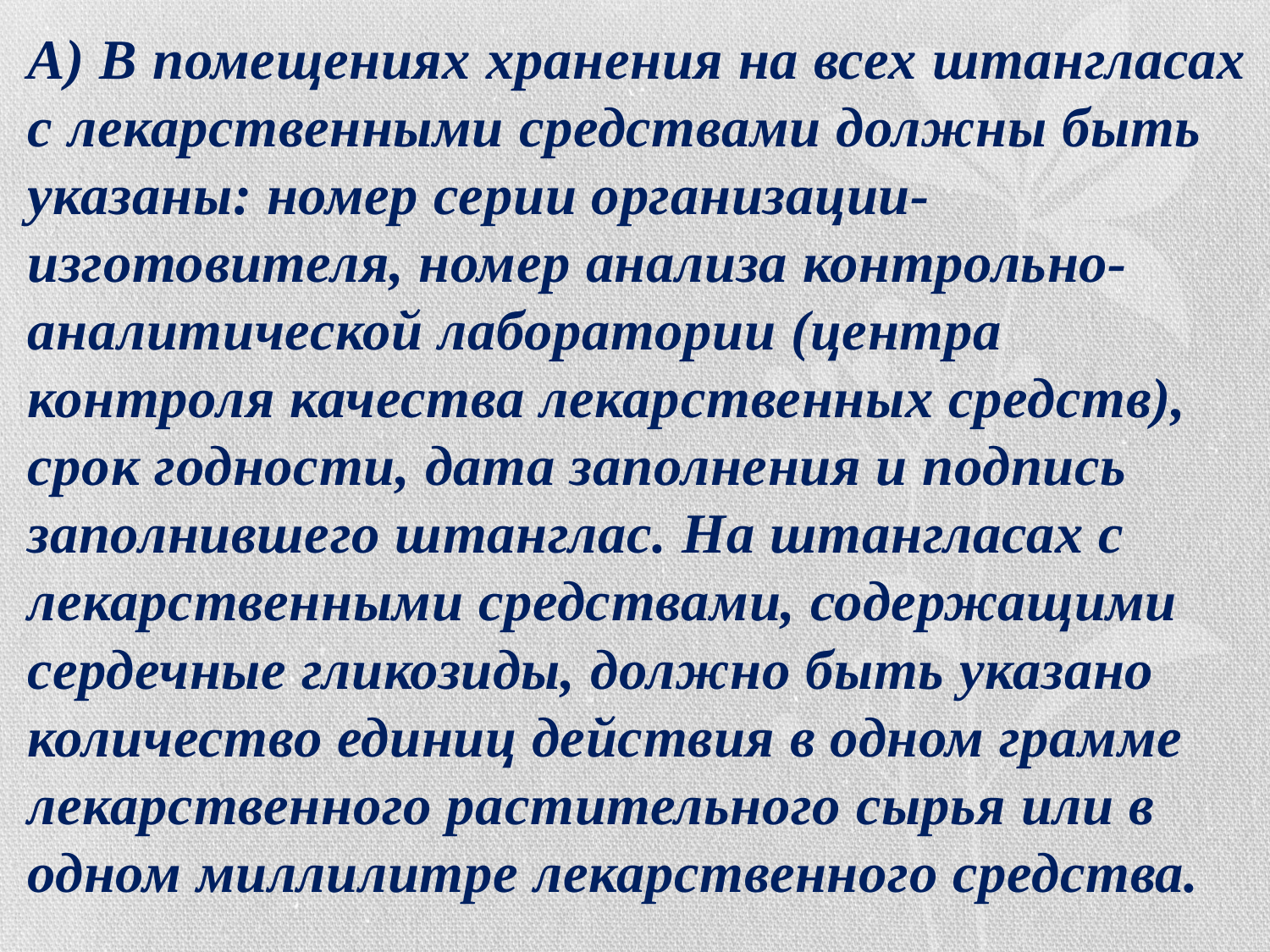

А) В помещениях хранения на всех штангласах с лекарственными средствами должны быть указаны: номер серии организации-изготовителя, номер анализа контрольно-аналитической лаборатории (центра контроля качества лекарственных средств), срок годности, дата заполнения и подпись заполнившего штанглас. На штангласах с лекарственными средствами, содержащими сердечные гликозиды, должно быть указано количество единиц действия в одном грамме лекарственного растительного сырья или в одном миллилитре лекарственного средства.